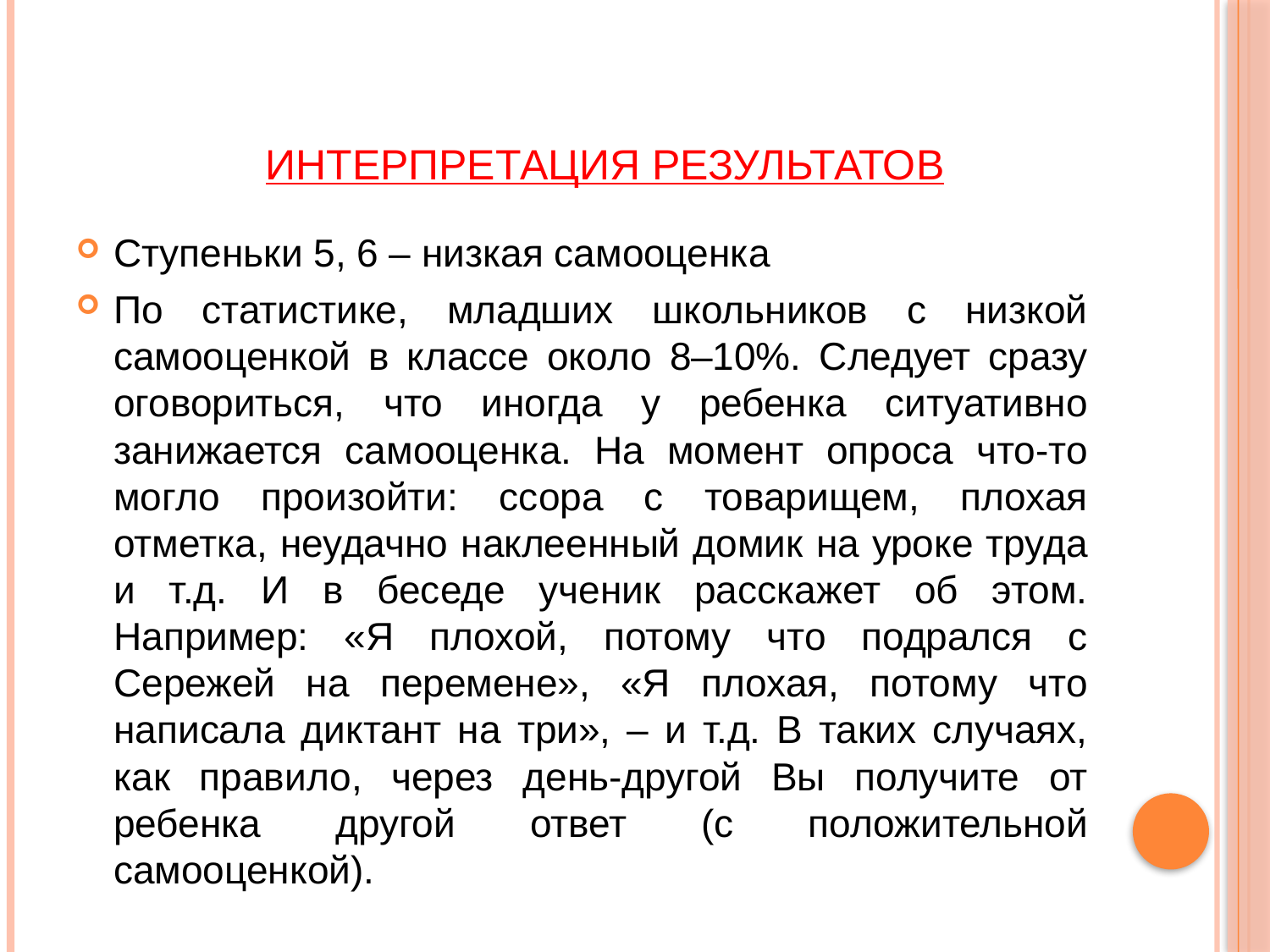

# Интерпретация результатов
Ступеньки 5, 6 – низкая самооценка
По статистике, младших школьников с низкой самооценкой в классе около 8–10%. Следует сразу оговориться, что иногда у ребенка ситуативно занижается самооценка. На момент опроса что-то могло произойти: ссора с товарищем, плохая отметка, неудачно наклеенный домик на уроке труда и т.д. И в беседе ученик расскажет об этом. Например: «Я плохой, потому что подрался с Сережей на перемене», «Я плохая, потому что написала диктант на три», – и т.д. В таких случаях, как правило, через день-другой Вы получите от ребенка другой ответ (с положительной самооценкой).